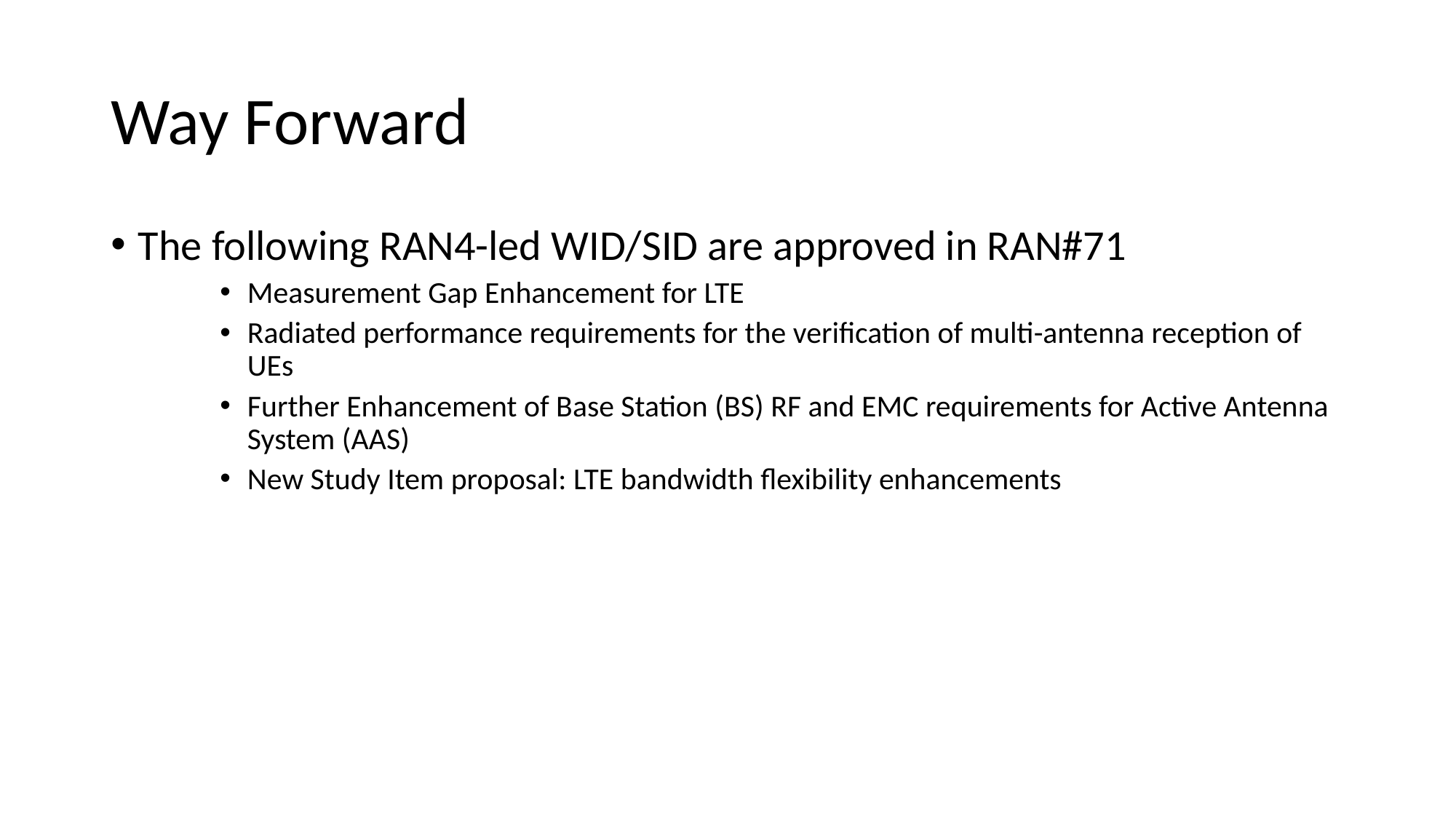

# Way Forward
The following RAN4-led WID/SID are approved in RAN#71
Measurement Gap Enhancement for LTE
Radiated performance requirements for the verification of multi-antenna reception of UEs
Further Enhancement of Base Station (BS) RF and EMC requirements for Active Antenna System (AAS)
New Study Item proposal: LTE bandwidth flexibility enhancements